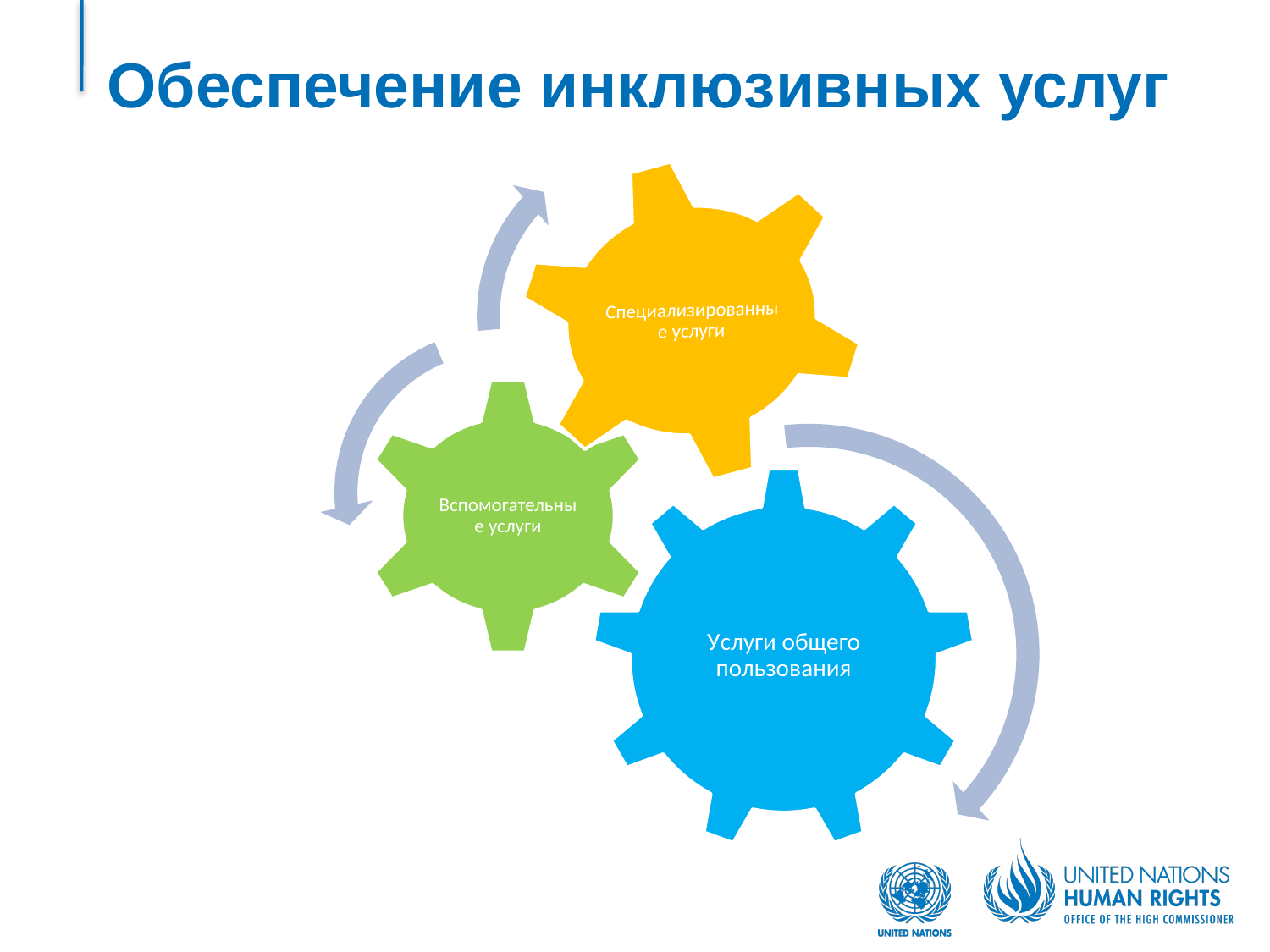

# Обеспечение инклюзивных услуг
Услуги общего пользования
Вспомогательные услуги
Специализированные услуги